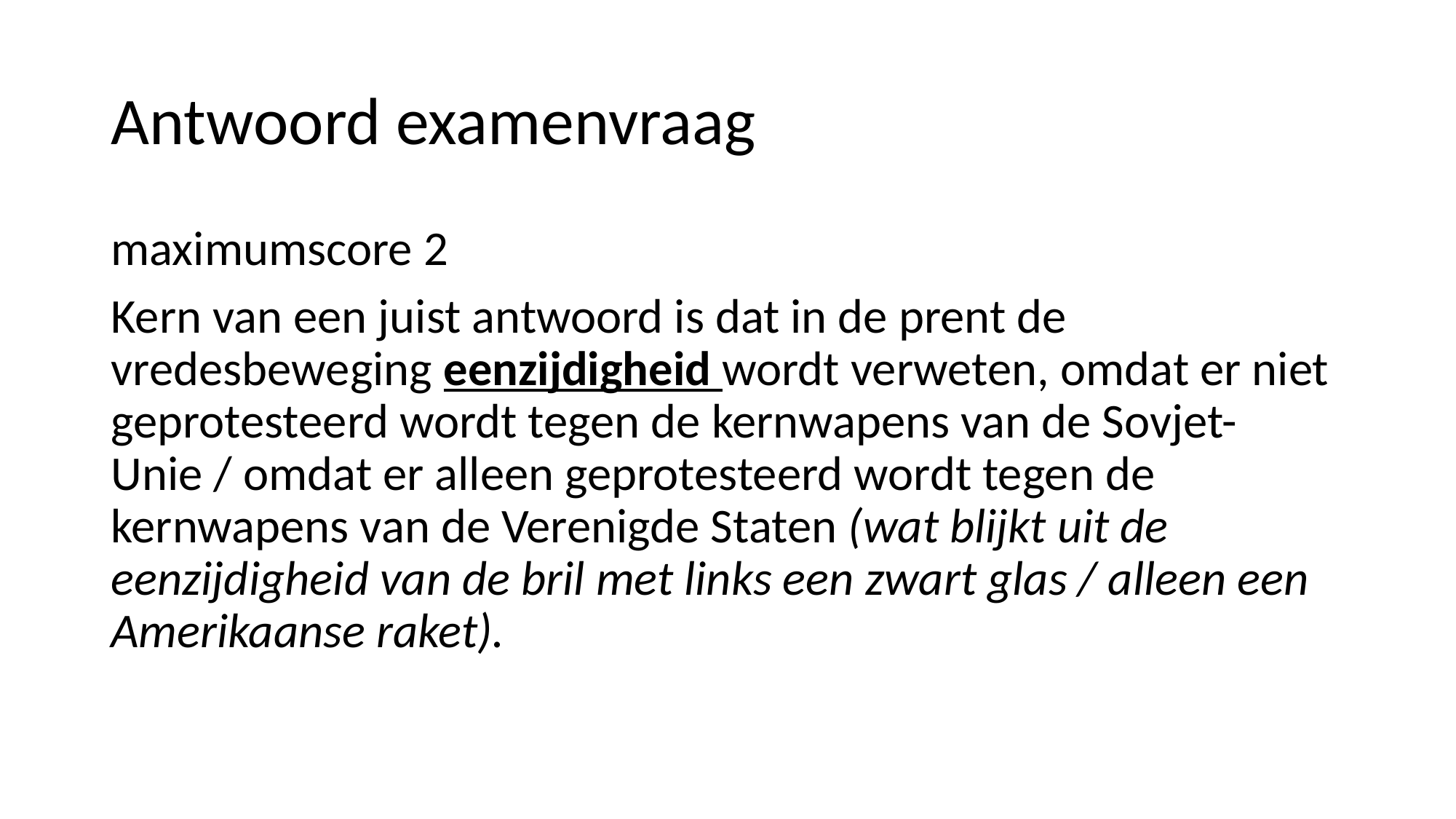

# Antwoord examenvraag
maximumscore 2
Kern van een juist antwoord is dat in de prent de vredesbeweging eenzijdigheid wordt verweten, omdat er niet geprotesteerd wordt tegen de kernwapens van de Sovjet-Unie / omdat er alleen geprotesteerd wordt tegen de kernwapens van de Verenigde Staten (wat blijkt uit de eenzijdigheid van de bril met links een zwart glas / alleen een Amerikaanse raket).